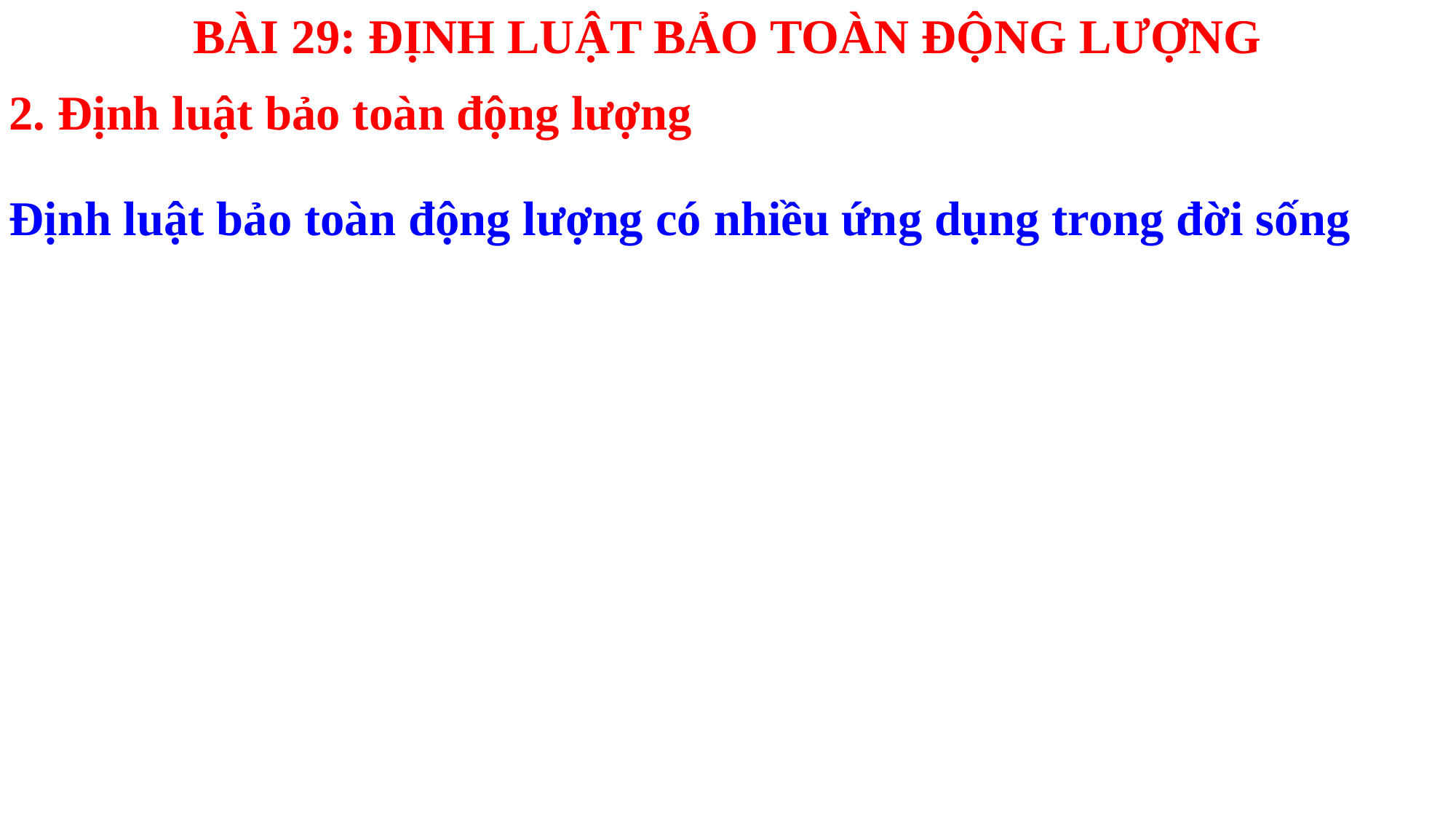

BÀI 29: ĐỊNH LUẬT BẢO TOÀN ĐỘNG LƯỢNG
2. Định luật bảo toàn động lượng
Định luật bảo toàn động lượng có nhiều ứng dụng trong đời sống